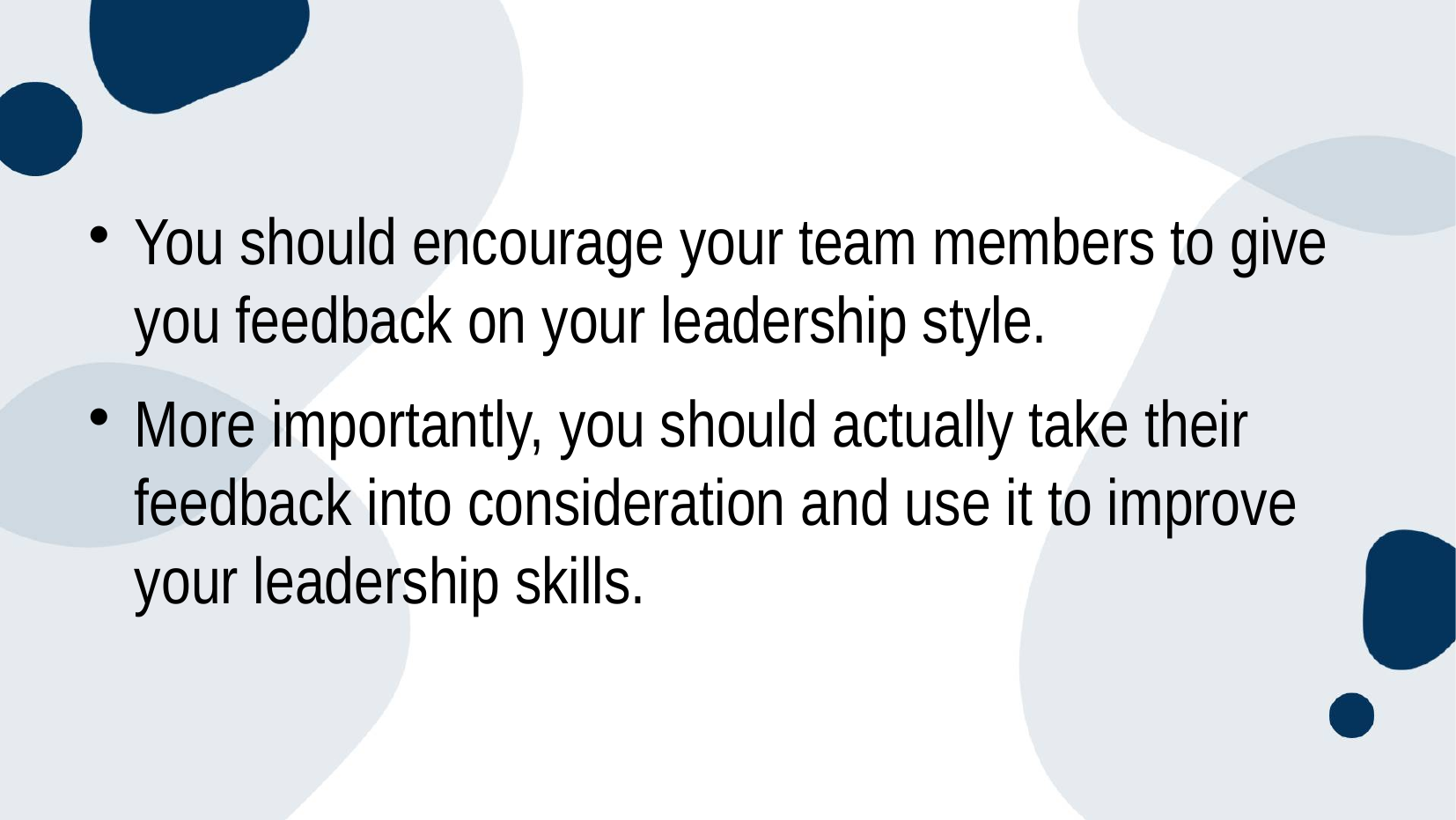

#
You should encourage your team members to give you feedback on your leadership style.
More importantly, you should actually take their feedback into consideration and use it to improve your leadership skills.